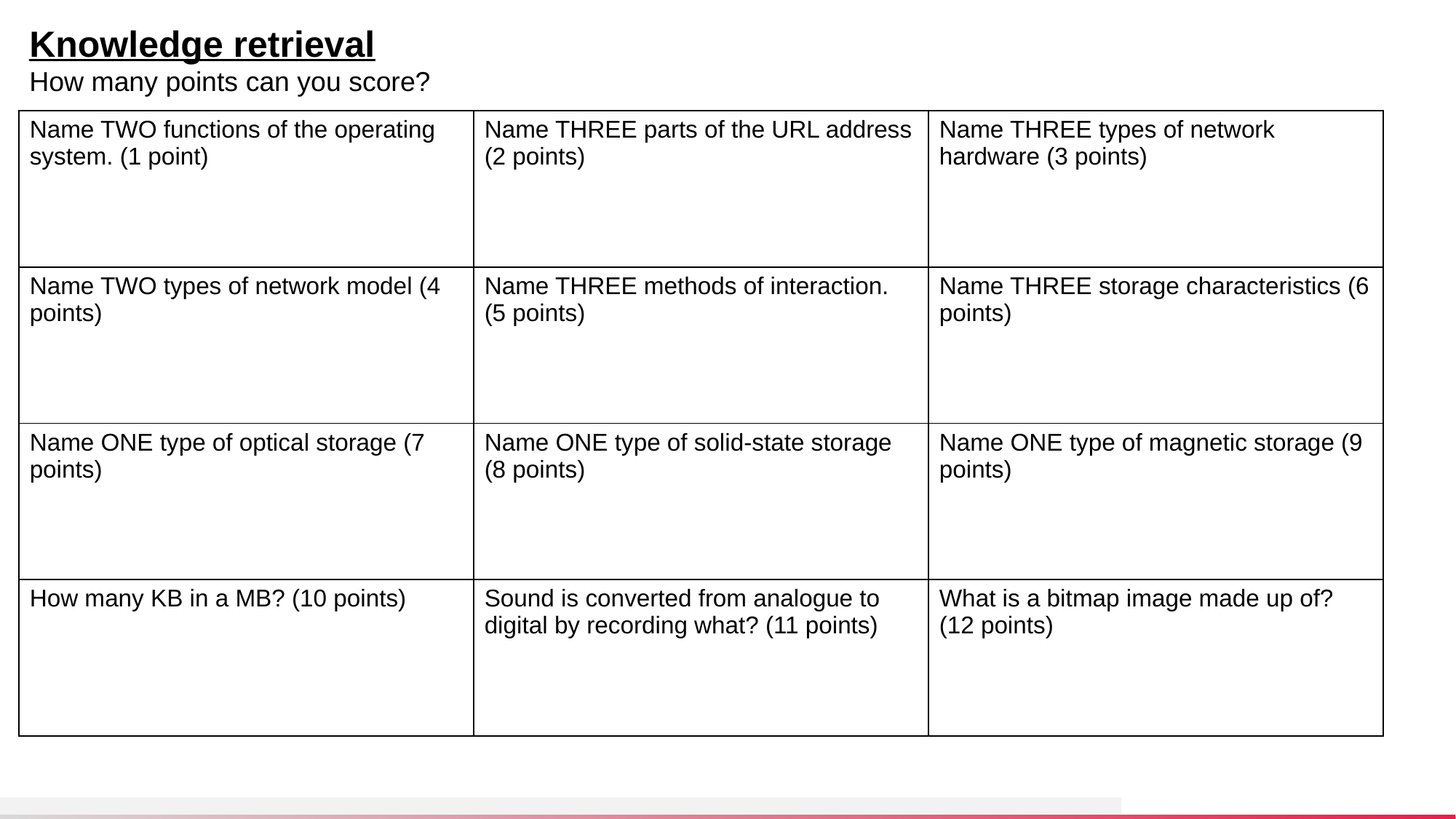

Knowledge retrieval
How many points can you score?
| Name TWO functions of the operating system. (1 point) | Name THREE parts of the URL address (2 points) | Name THREE types of network hardware (3 points) |
| --- | --- | --- |
| Name TWO types of network model (4 points) | Name THREE methods of interaction. (5 points) | Name THREE storage characteristics (6 points) |
| Name ONE type of optical storage (7 points) | Name ONE type of solid-state storage (8 points) | Name ONE type of magnetic storage (9 points) |
| How many KB in a MB? (10 points) | Sound is converted from analogue to digital by recording what? (11 points) | What is a bitmap image made up of? (12 points) |